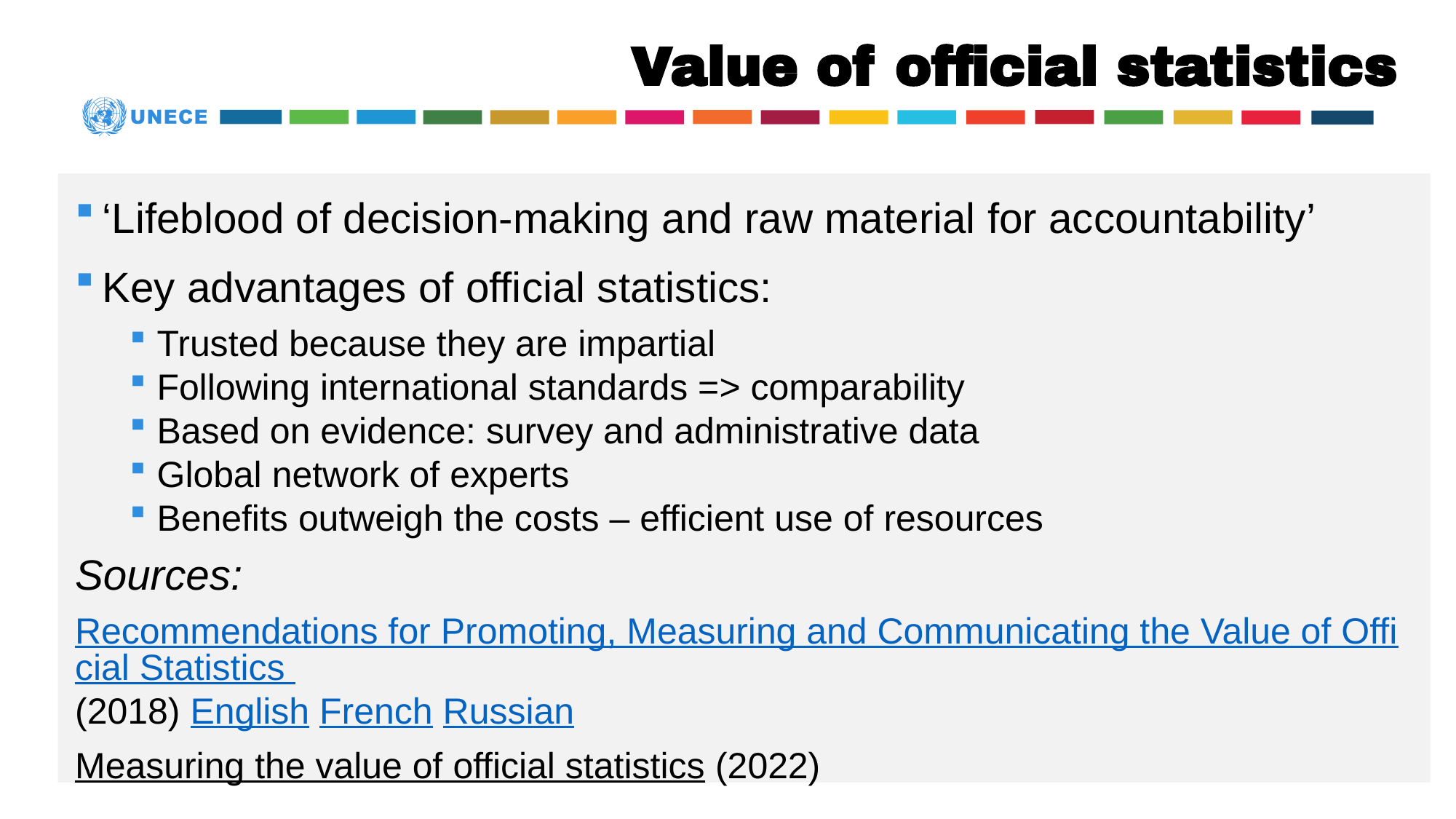

# Value of official statistics
‘Lifeblood of decision-making and raw material for accountability’
Key advantages of official statistics:
Trusted because they are impartial
Following international standards => comparability
Based on evidence: survey and administrative data
Global network of experts
Benefits outweigh the costs – efficient use of resources
Sources:
Recommendations for Promoting, Measuring and Communicating the Value of Official Statistics (2018) English French Russian
Measuring the value of official statistics (2022)